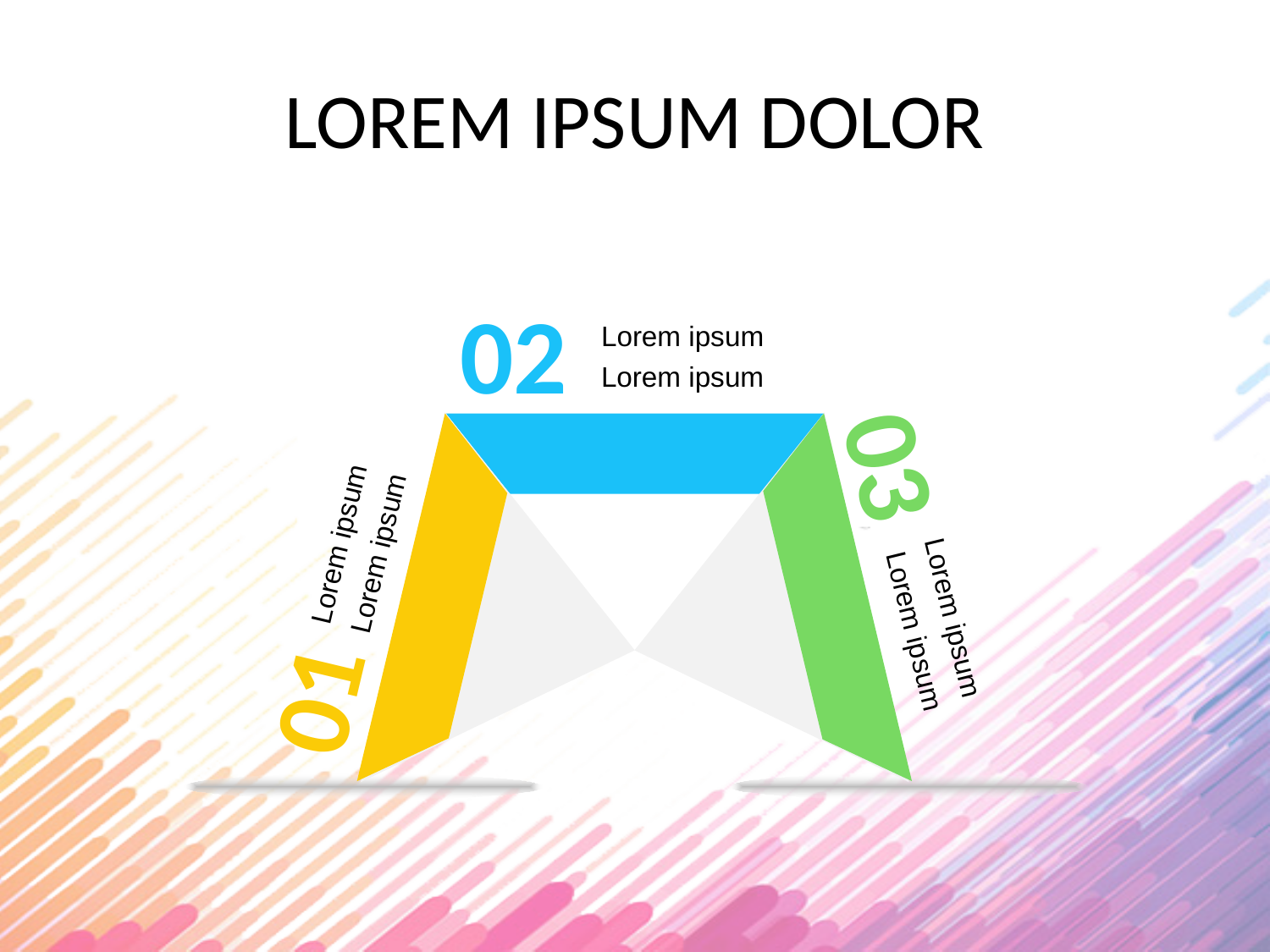

# LOREM IPSUM DOLOR
02
Lorem ipsum
Lorem ipsum
03

Lorem ipsum
Lorem ipsum

Lorem ipsum
Lorem ipsum
01